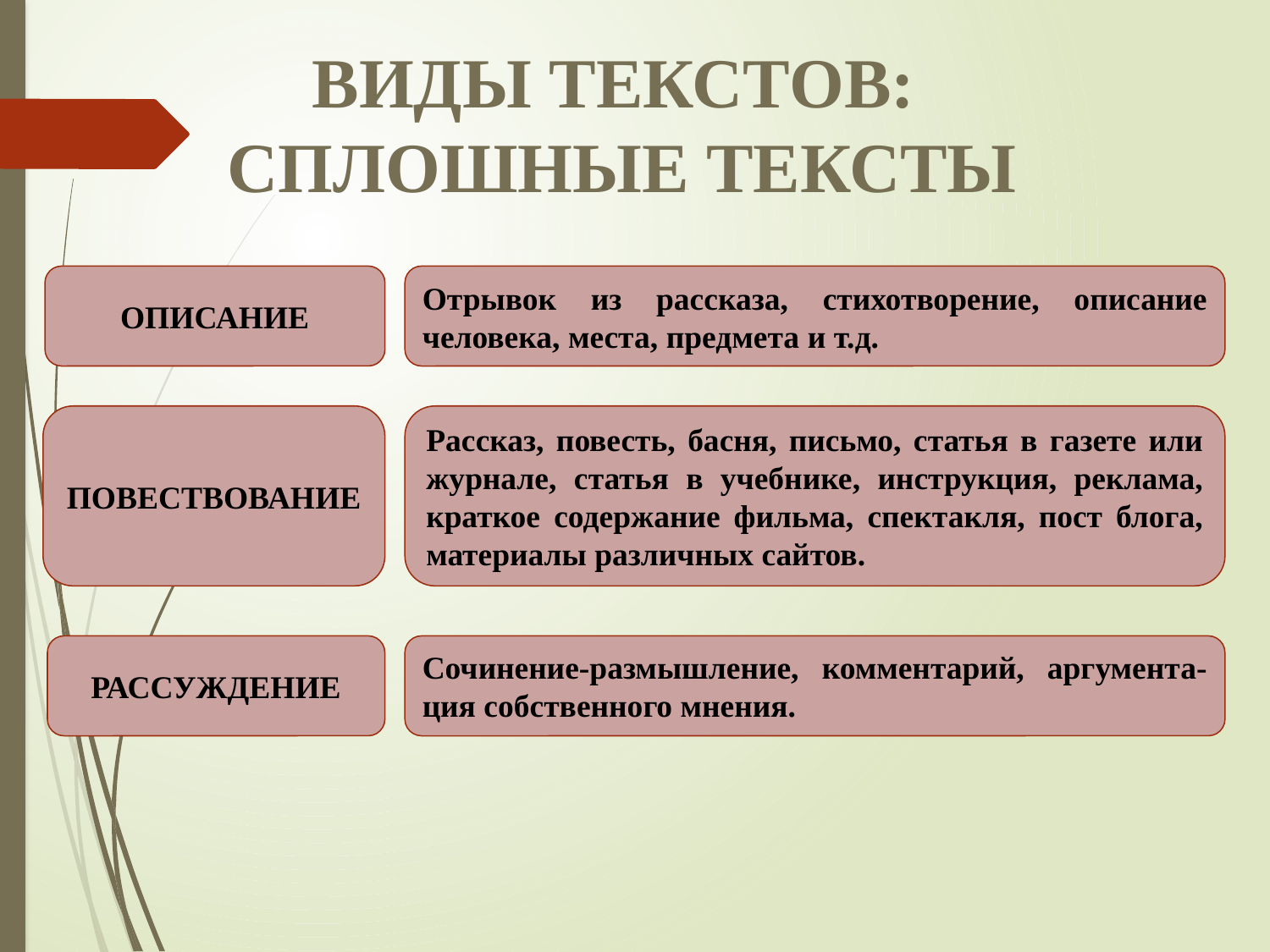

ВИДЫ ТЕКСТОВ:
СПЛОШНЫЕ ТЕКСТЫ
ОПИСАНИЕ
Отрывок из рассказа, стихотворение, описание человека, места, предмета и т.д.
ПОВЕСТВОВАНИЕ
Рассказ, повесть, басня, письмо, статья в газете или журнале, статья в учебнике, инструкция, реклама, краткое содержание фильма, спектакля, пост блога, материалы различных сайтов.
РАССУЖДЕНИЕ
Сочинение-размышление, комментарий, аргумента-ция собственного мнения.